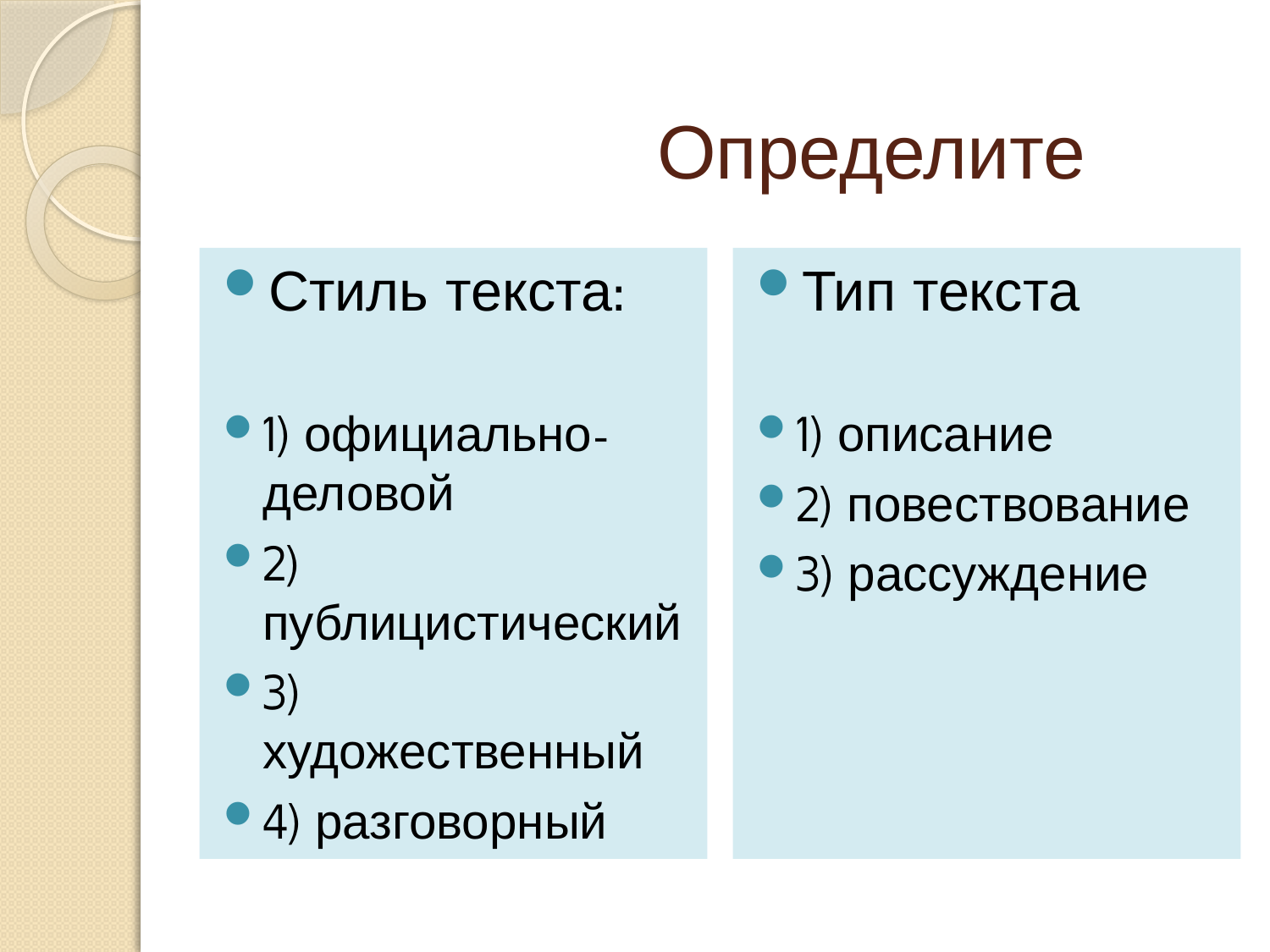

# Определите
Стиль текста:

1) официально-деловой
2) публицистический
3) художественный
4) разговорный
Тип текста

1) описание
2) повествование
3) рассуждение